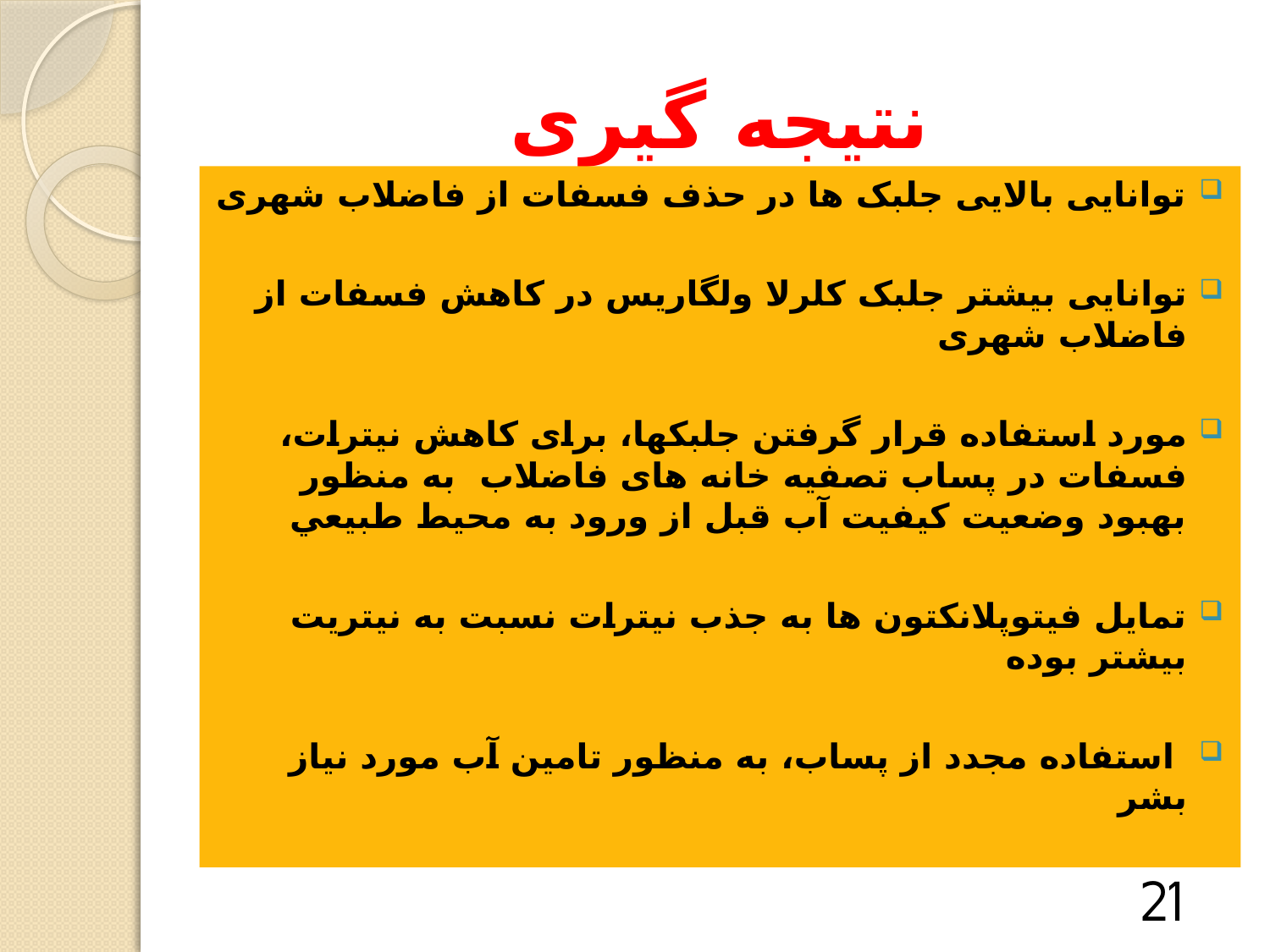

# نتیجه گیری
توانایی بالایی جلبک ها در حذف فسفات از فاضلاب شهری

توانایی بیشتر جلبک کلرلا ولگاریس در کاهش فسفات از فاضلاب شهری

مورد استفاده قرار گرفتن جلبکها، برای کاهش نیترات، فسفات در پساب تصفیه خانه های فاضلاب  به منظور بهبود وضعيت کيفيت آب قبل از ورود به محيط طبيعي

تمایل فیتوپلانکتون ها به جذب نیترات نسبت به نیتریت بیشتر بوده

 استفاده مجدد از پساب، به منظور تامین آب مورد نیاز بشر

21